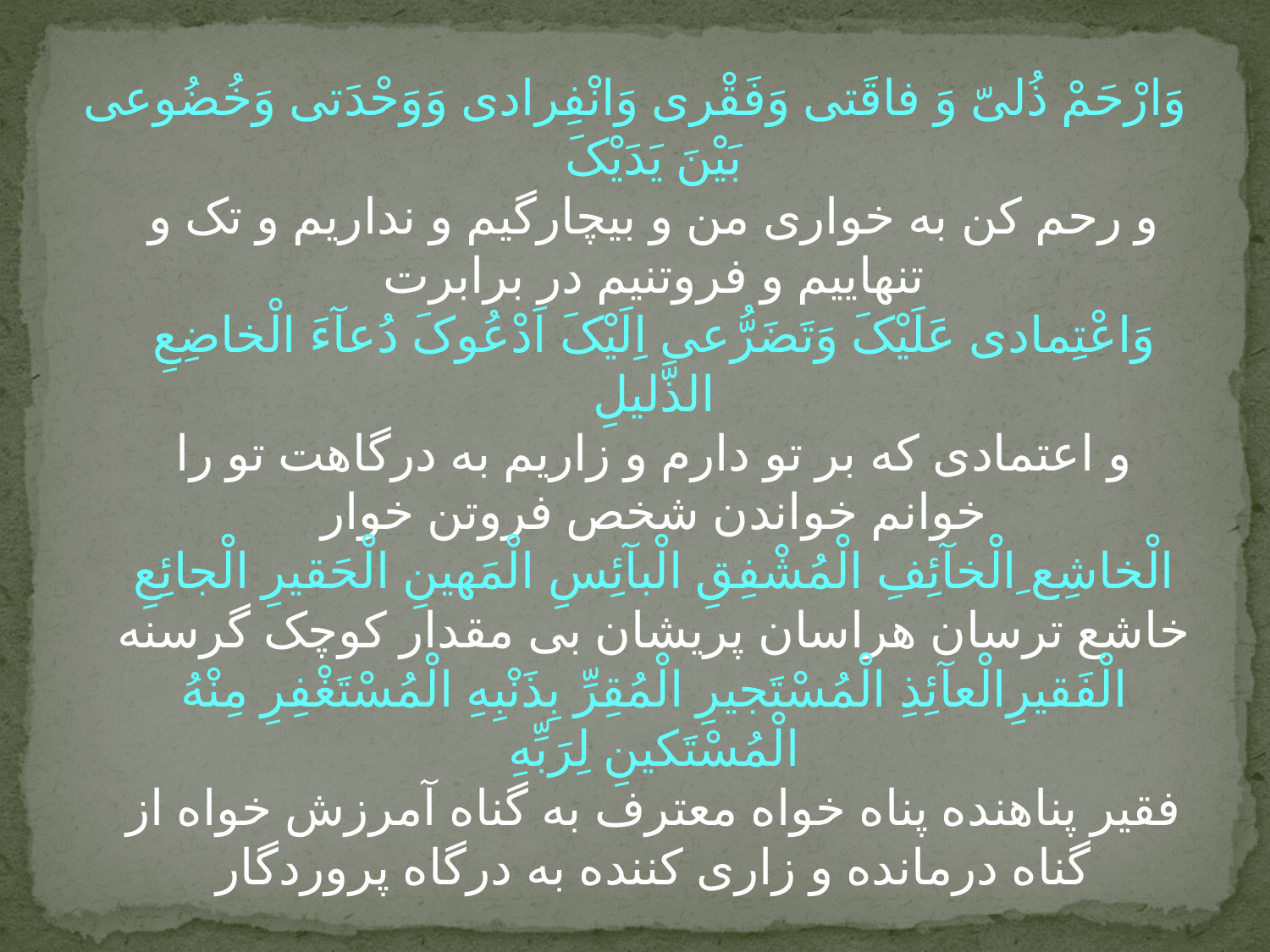

#
وَارْحَمْ ذُلىّ‏ وَ فاقَتى‏ وَفَقْرى‏ وَانْفِرادى‏ وَوَحْدَتى‏ وَخُضُوعى‏ بَیْنَ‏ یَدَیْکَ
و رحم کن به خوارى من و بیچارگیم و نداریم و تک و تنهاییم و فروتنیم در برابرت
وَاعْتِمادى‏ عَلَیْکَ وَتَضَرُّعى‏ اِلَیْکَ اَدْعُوکَ دُعآءَ الْخاضِعِ‏ الذَّلیلِ
و اعتمادى که بر تو دارم و زاریم به درگاهت تو را خوانم خواندن شخص فروتن‏ خوار
الْخاشِع ِ‏الْخآئِفِ الْمُشْفِقِ الْبآئِسِ الْمَهینِ الْحَقیرِ الْجائِعِ‏
خاشع ترسان هراسان پریشان بى ‏مقدار کوچک گرسنه‏
الْفَقیرِالْعآئِذِ الْمُسْتَجیرِ الْمُقِرِّ بِذَنْبِهِ الْمُسْتَغْفِرِ مِنْهُ الْمُسْتَکینِ لِرَبِّهِ
فقیر پناهنده پناه خواه معترف به گناه آمرزش ‏خواه از گناه درمانده و زارى کننده به ‏درگاه پروردگار